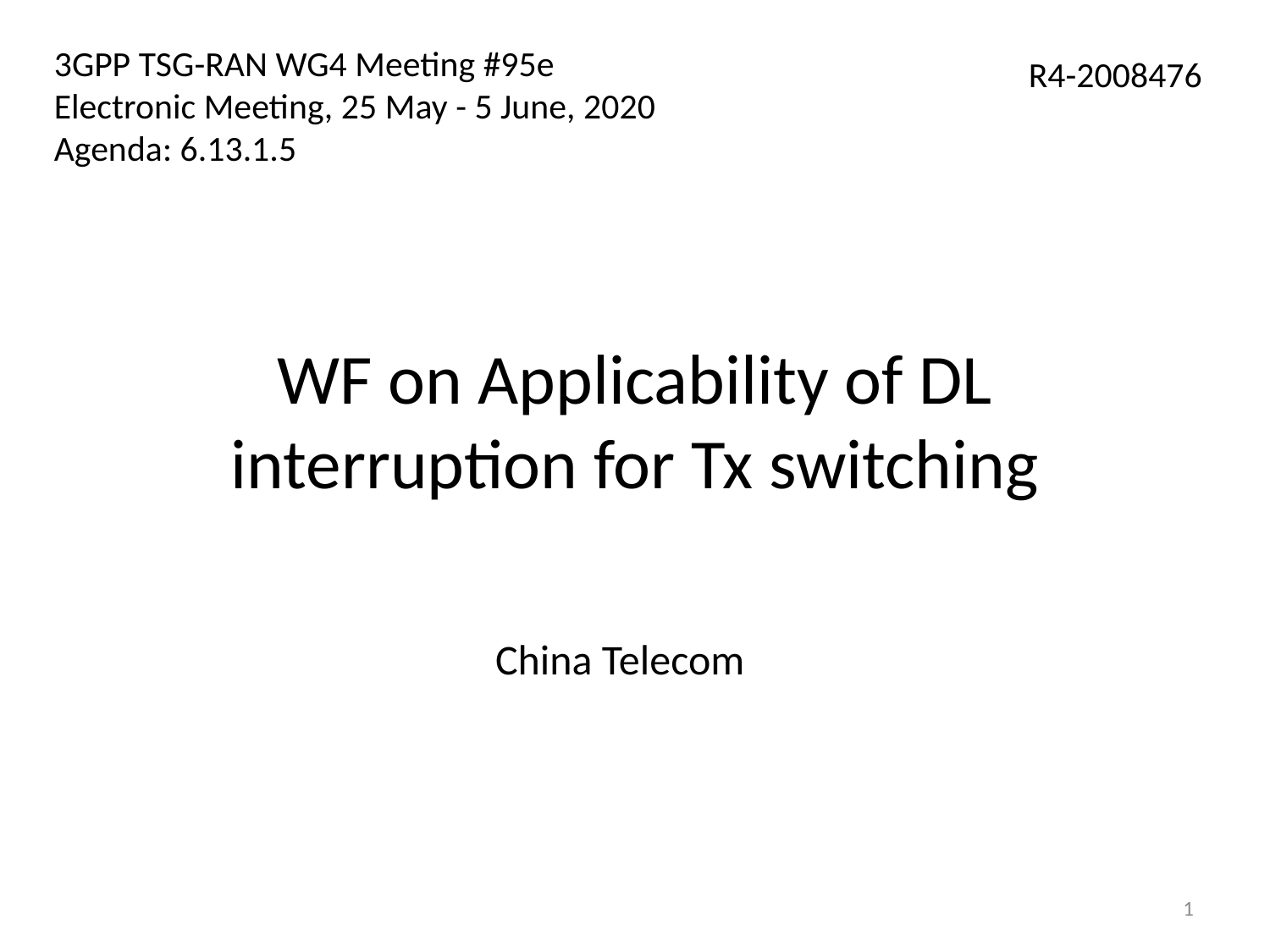

3GPP TSG-RAN WG4 Meeting #95e
Electronic Meeting, 25 May - 5 June, 2020
Agenda: 6.13.1.5
R4-2008476
# WF on Applicability of DL interruption for Tx switching
China Telecom
1